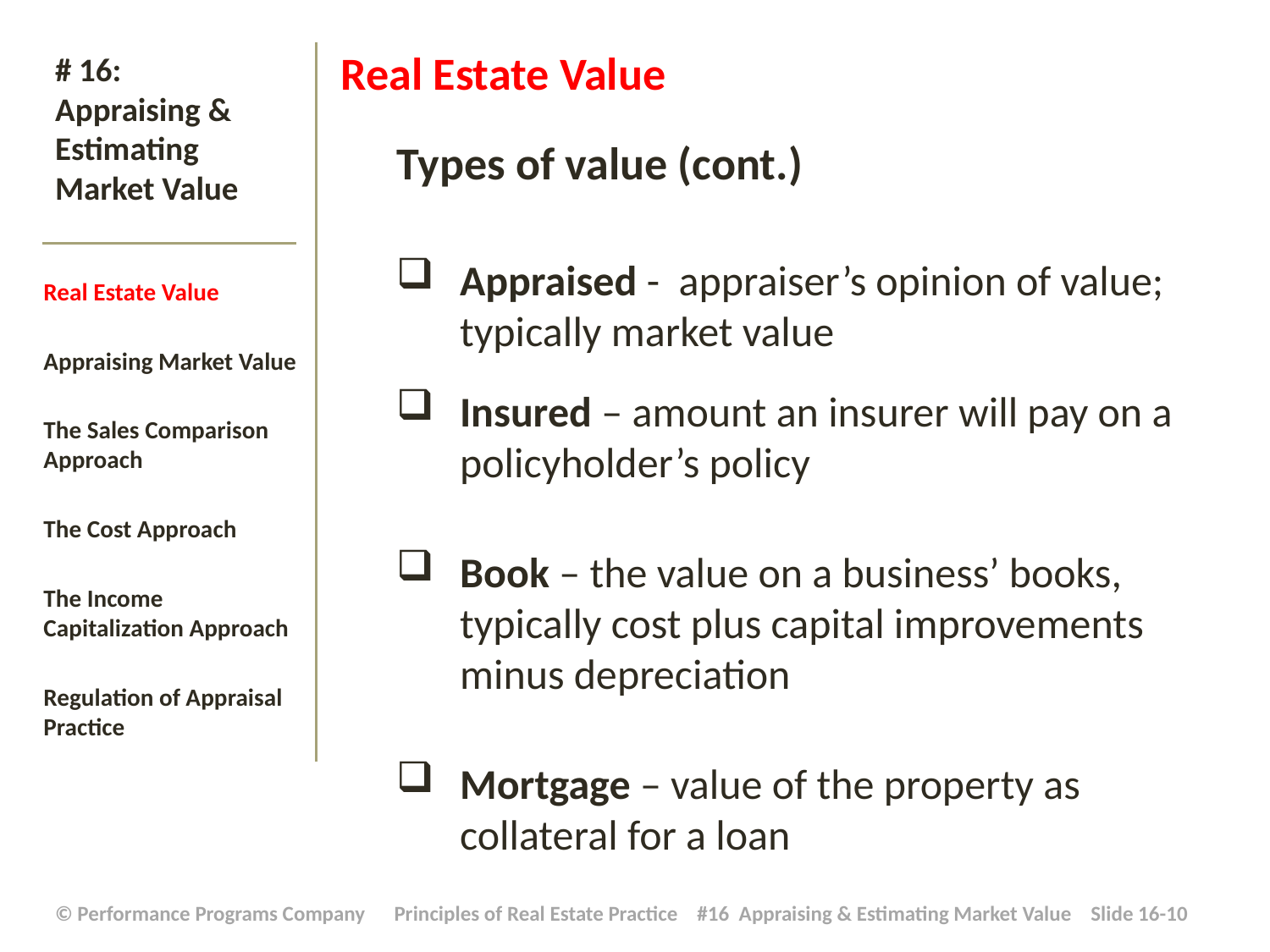

Real Estate Value

Types of value (cont.)

Appraised -  appraiser’s opinion of value; typically market value
Insured – amount an insurer will pay on a policyholder’s policy
Book – the value on a business’ books, typically cost plus capital improvements minus depreciation
Mortgage – value of the property as collateral for a loan
# # 16: Appraising & Estimating Market Value

Real Estate Value

Appraising Market Value

The Sales Comparison Approach

The Cost Approach

The Income Capitalization Approach

Regulation of Appraisal Practice

| © Performance Programs Company Principles of Real Estate Practice #16 Appraising & Estimating Market Value Slide 16-10 |
| --- |